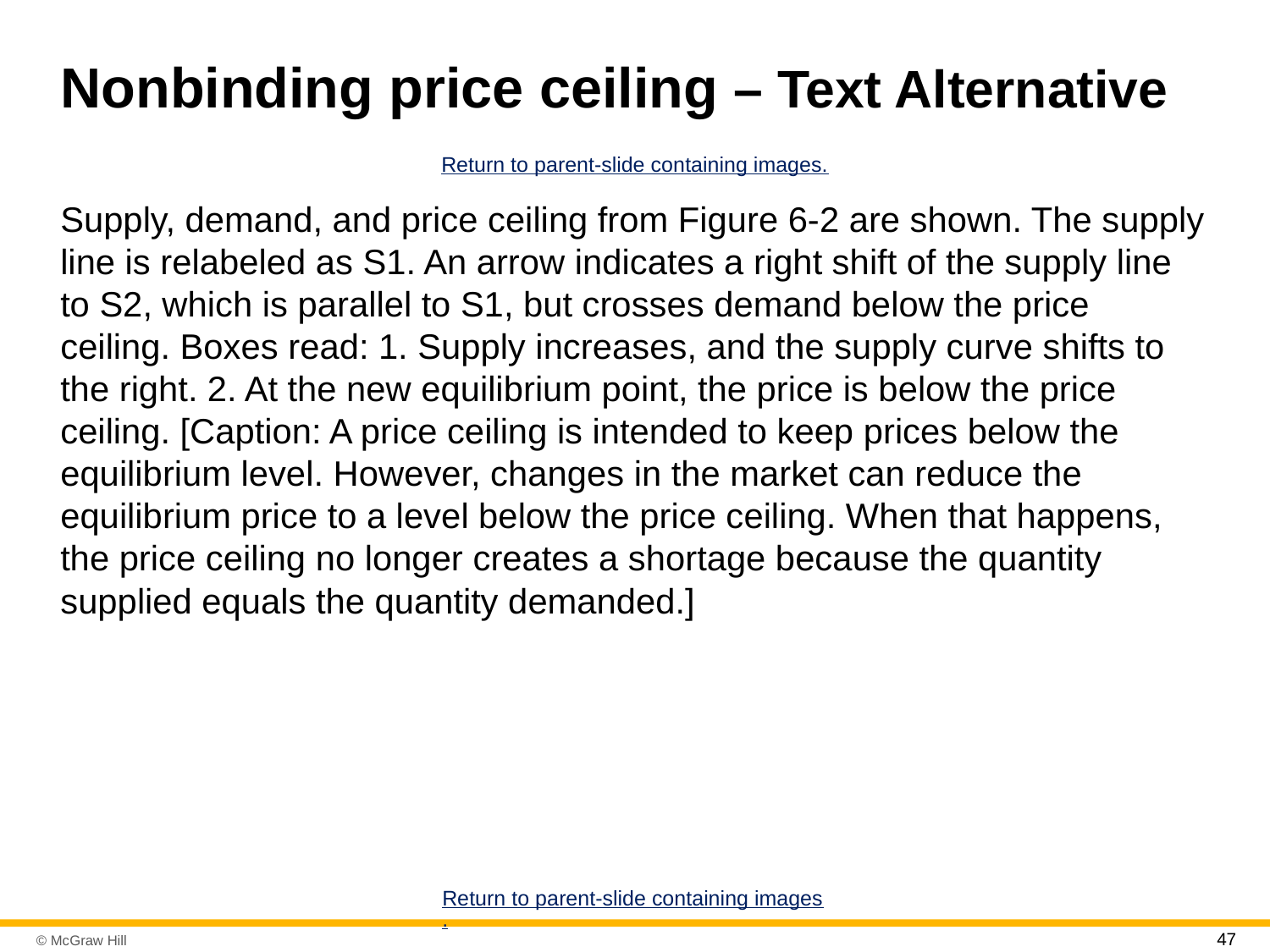

# Nonbinding price ceiling – Text Alternative
Return to parent-slide containing images.
Supply, demand, and price ceiling from Figure 6-2 are shown. The supply line is relabeled as S1. An arrow indicates a right shift of the supply line to S2, which is parallel to S1, but crosses demand below the price ceiling. Boxes read: 1. Supply increases, and the supply curve shifts to the right. 2. At the new equilibrium point, the price is below the price ceiling. [Caption: A price ceiling is intended to keep prices below the equilibrium level. However, changes in the market can reduce the equilibrium price to a level below the price ceiling. When that happens, the price ceiling no longer creates a shortage because the quantity supplied equals the quantity demanded.]
Return to parent-slide containing images.